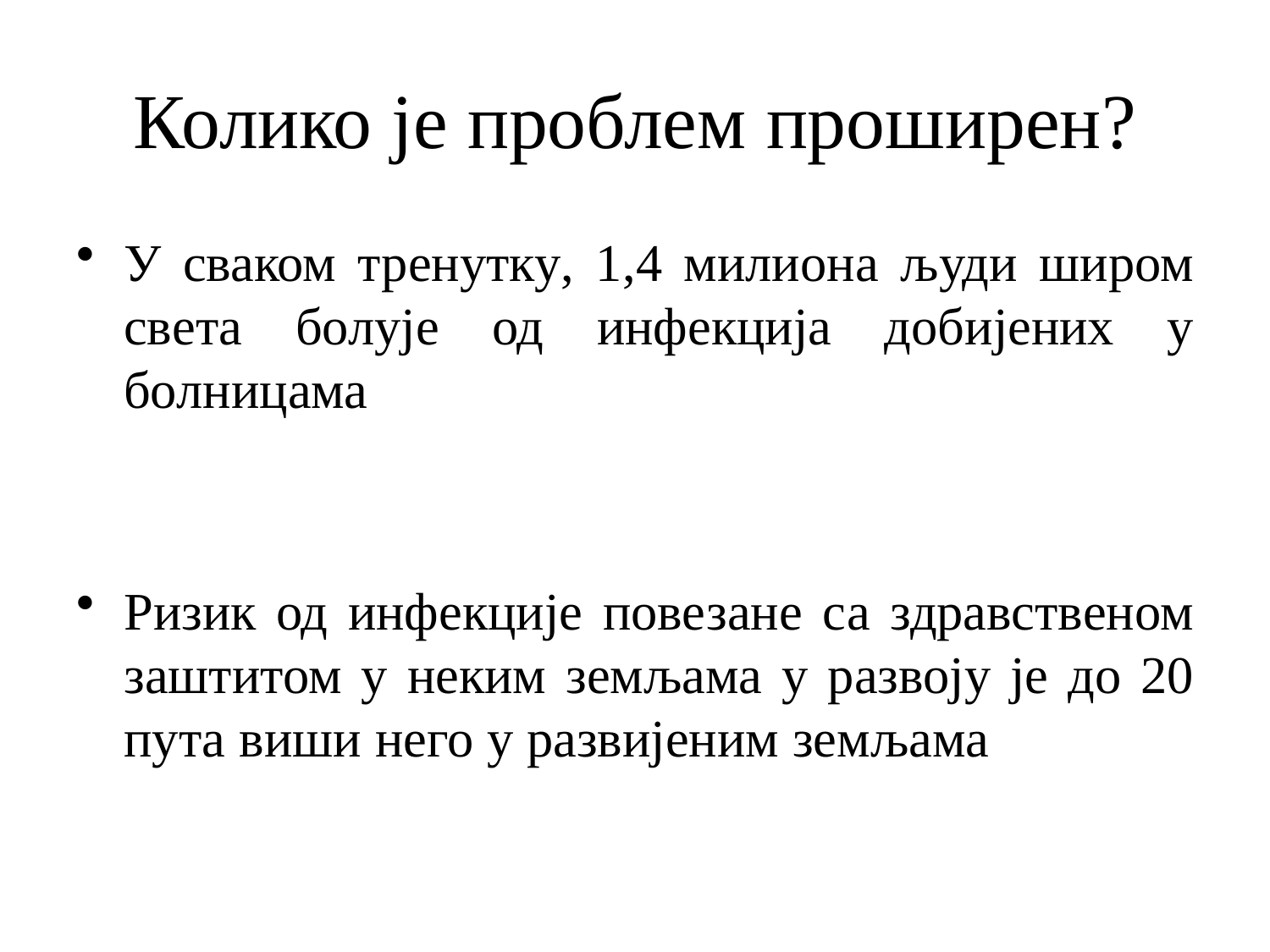

Колико је проблем проширен?
У сваком тренутку, 1,4 милиона људи широм света болује од инфекција добијених у болницама

Ризик од инфекције повезане са здравственом заштитом у неким земљама у развоју је до 20 пута виши него у развијеним земљама